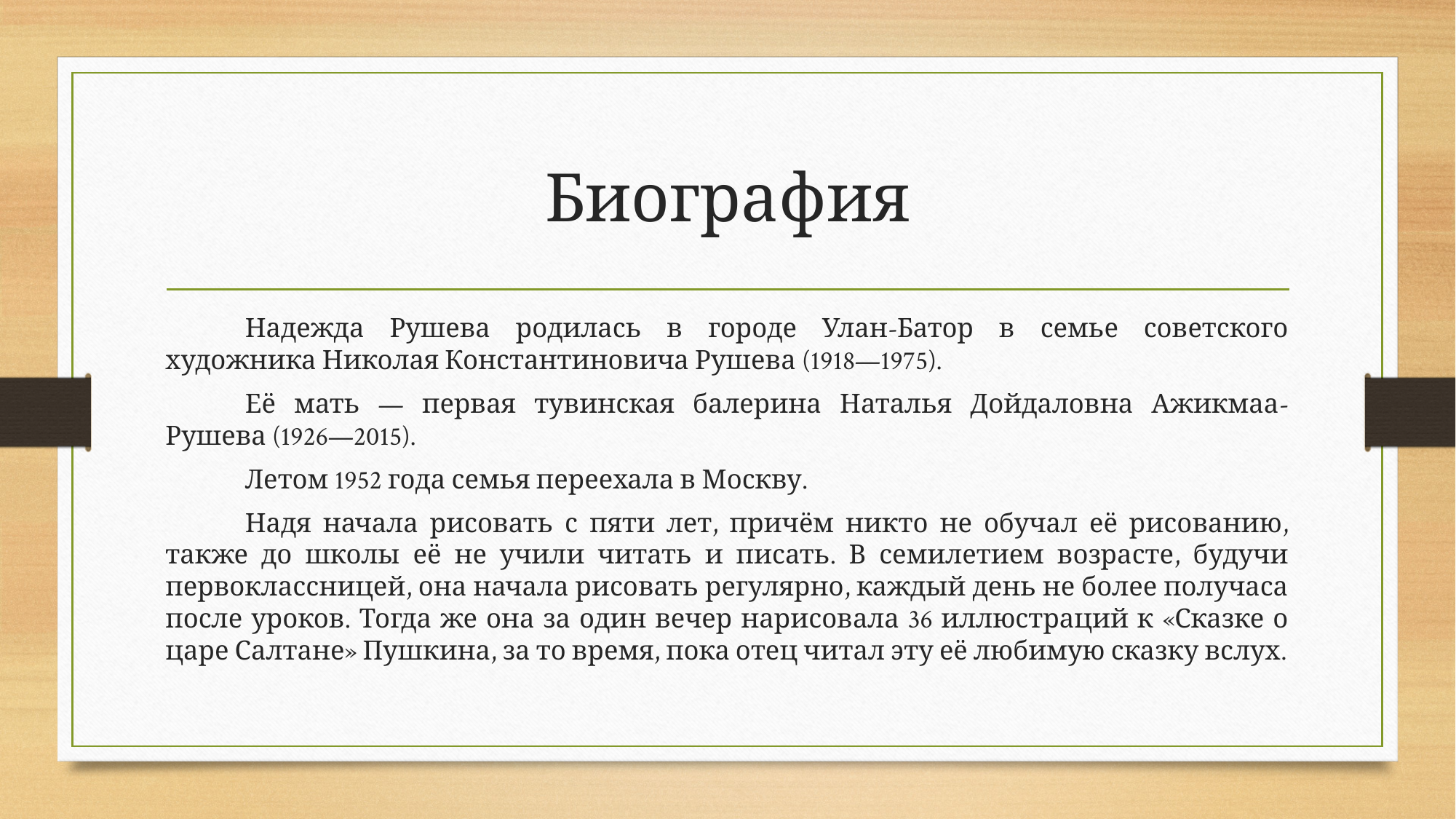

# Биография
	Надежда Рушева родилась в городе Улан-Батор в семье советского художника Николая Константиновича Рушева (1918—1975).
	Её мать — первая тувинская балерина Наталья Дойдаловна Ажикмаа-Рушева (1926—2015).
	Летом 1952 года семья переехала в Москву.
	Надя начала рисовать с пяти лет, причём никто не обучал её рисованию, также до школы её не учили читать и писать. В семилетием возрасте, будучи первоклассницей, она начала рисовать регулярно, каждый день не более получаса после уроков. Тогда же она за один вечер нарисовала 36 иллюстраций к «Сказке о царе Салтане» Пушкина, за то время, пока отец читал эту её любимую сказку вслух.